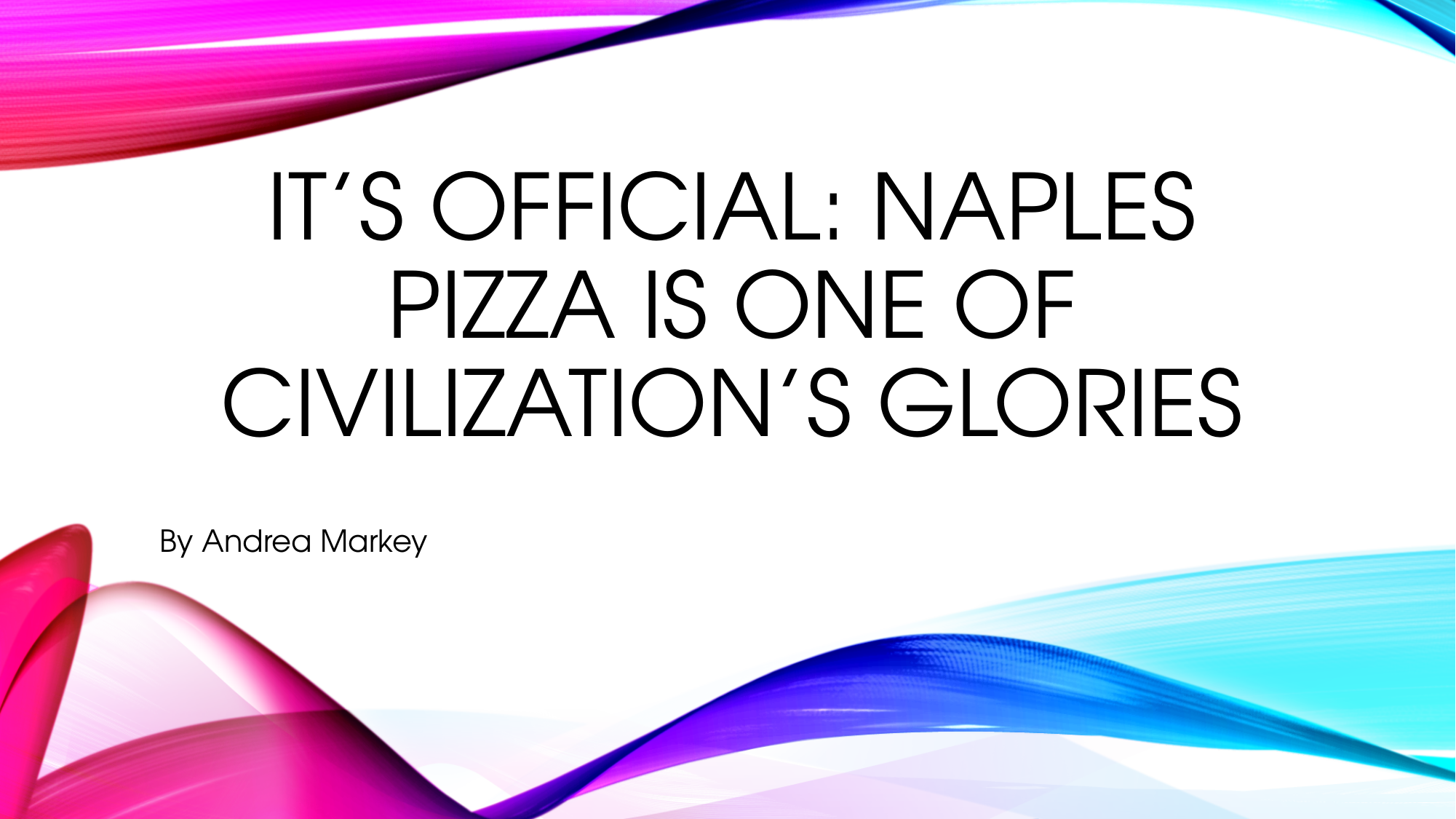

# It’s Official: Naples Pizza Is One of Civilization’s Glories
By Andrea Markey